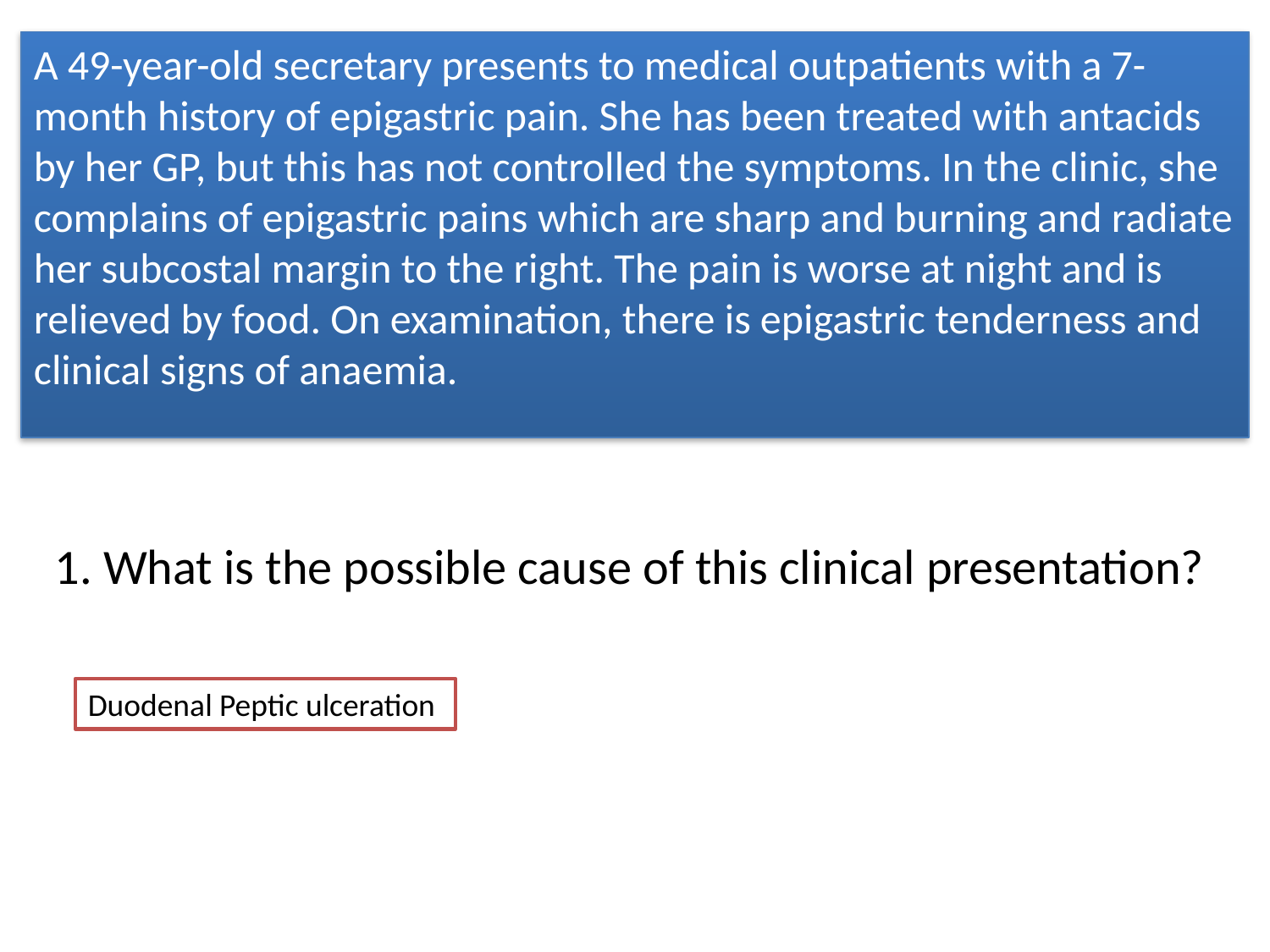

A 49-year-old secretary presents to medical outpatients with a 7-month history of epigastric pain. She has been treated with antacids by her GP, but this has not controlled the symptoms. In the clinic, she complains of epigastric pains which are sharp and burning and radiate her subcostal margin to the right. The pain is worse at night and is relieved by food. On examination, there is epigastric tenderness and clinical signs of anaemia.

#
1. What is the possible cause of this clinical presentation?

Duodenal Peptic ulceration